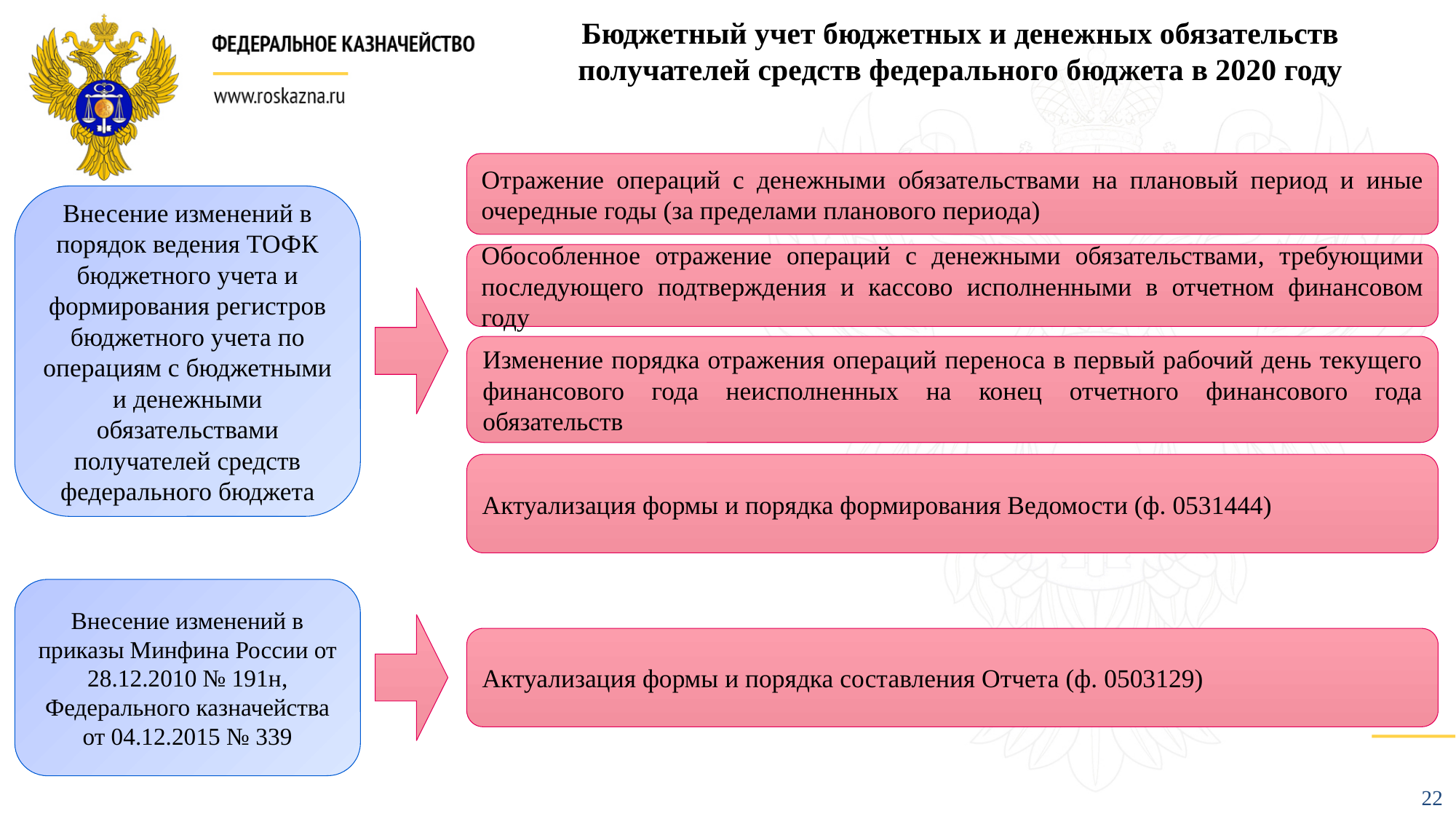

Бюджетный учет бюджетных и денежных обязательств
получателей средств федерального бюджета в 2020 году
Отражение операций с денежными обязательствами на плановый период и иные очередные годы (за пределами планового периода)
Внесение изменений в порядок ведения ТОФК бюджетного учета и формирования регистров бюджетного учета по операциям с бюджетными и денежными обязательствами получателей средств федерального бюджета
Обособленное отражение операций с денежными обязательствами, требующими последующего подтверждения и кассово исполненными в отчетном финансовом году

Изменение порядка отражения операций переноса в первый рабочий день текущего финансового года неисполненных на конец отчетного финансового года обязательств
Актуализация формы и порядка формирования Ведомости (ф. 0531444)
Внесение изменений в приказы Минфина России от 28.12.2010 № 191н, Федерального казначейства от 04.12.2015 № 339

Актуализация формы и порядка составления Отчета (ф. 0503129)
22